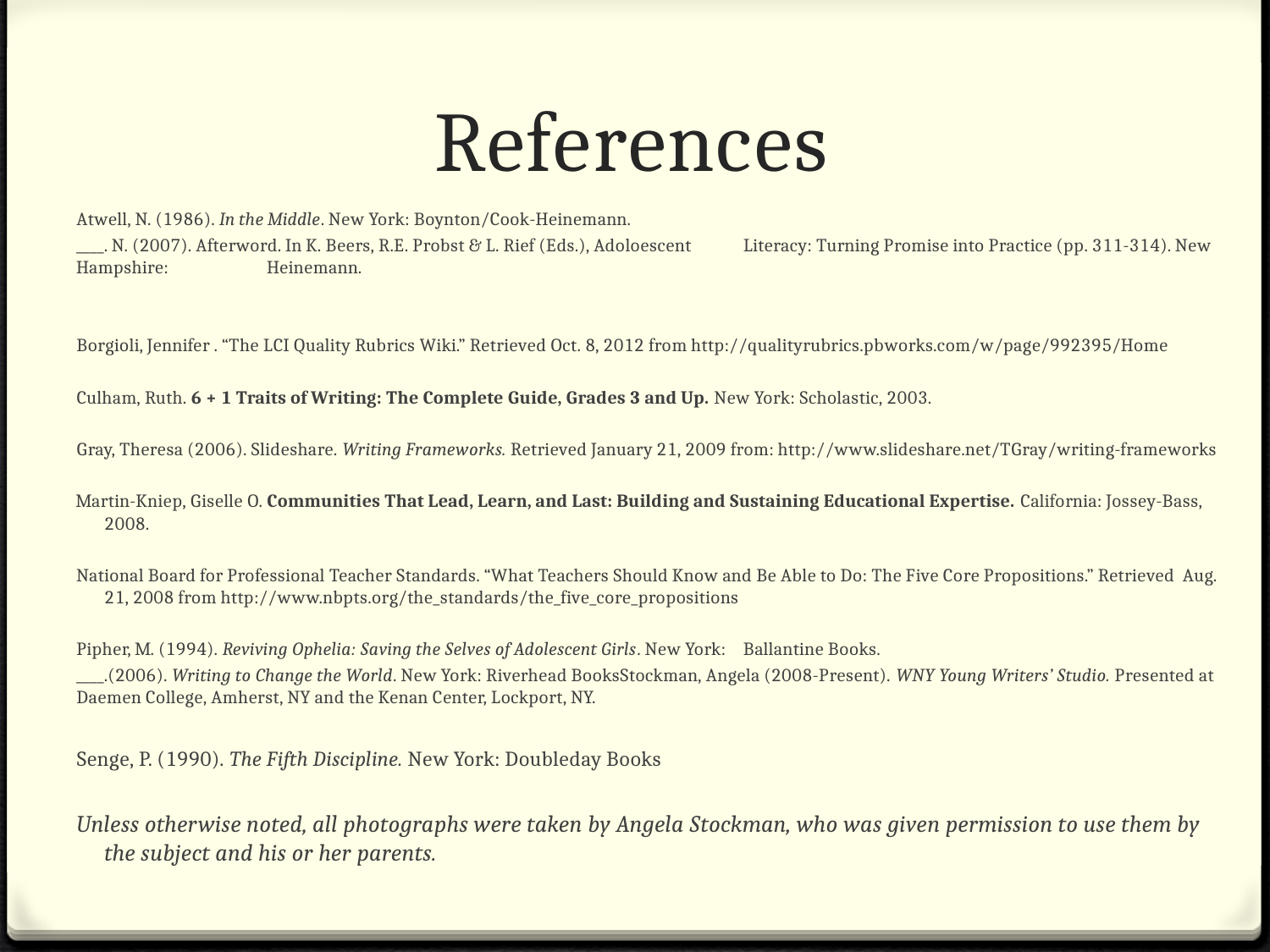

# References
Atwell, N. (1986). In the Middle. New York: Boynton/Cook-Heinemann.
____. N. (2007). Afterword. In K. Beers, R.E. Probst & L. Rief (Eds.), Adoloescent 	Literacy: Turning Promise into Practice (pp. 311-314). New Hampshire: 	Heinemann.

Borgioli, Jennifer . “The LCI Quality Rubrics Wiki.” Retrieved Oct. 8, 2012 from http://qualityrubrics.pbworks.com/w/page/992395/Home

Culham, Ruth. 6 + 1 Traits of Writing: The Complete Guide, Grades 3 and Up. New York: Scholastic, 2003.

Gray, Theresa (2006). Slideshare. Writing Frameworks. Retrieved January 21, 2009 from: http://www.slideshare.net/TGray/writing-frameworks

Martin-Kniep, Giselle O. Communities That Lead, Learn, and Last: Building and Sustaining Educational Expertise. California: Jossey-Bass, 2008.

National Board for Professional Teacher Standards. “What Teachers Should Know and Be Able to Do: The Five Core Propositions.” Retrieved  Aug. 21, 2008 from http://www.nbpts.org/the_standards/the_five_core_propositions

Pipher, M. (1994). Reviving Ophelia: Saving the Selves of Adolescent Girls. New York: 	Ballantine Books.
____.(2006). Writing to Change the World. New York: Riverhead BooksStockman, Angela (2008-Present). WNY Young Writers’ Studio. Presented at Daemen College, Amherst, NY and the Kenan Center, Lockport, NY.

Senge, P. (1990). The Fifth Discipline. New York: Doubleday Books

Unless otherwise noted, all photographs were taken by Angela Stockman, who was given permission to use them by the subject and his or her parents.